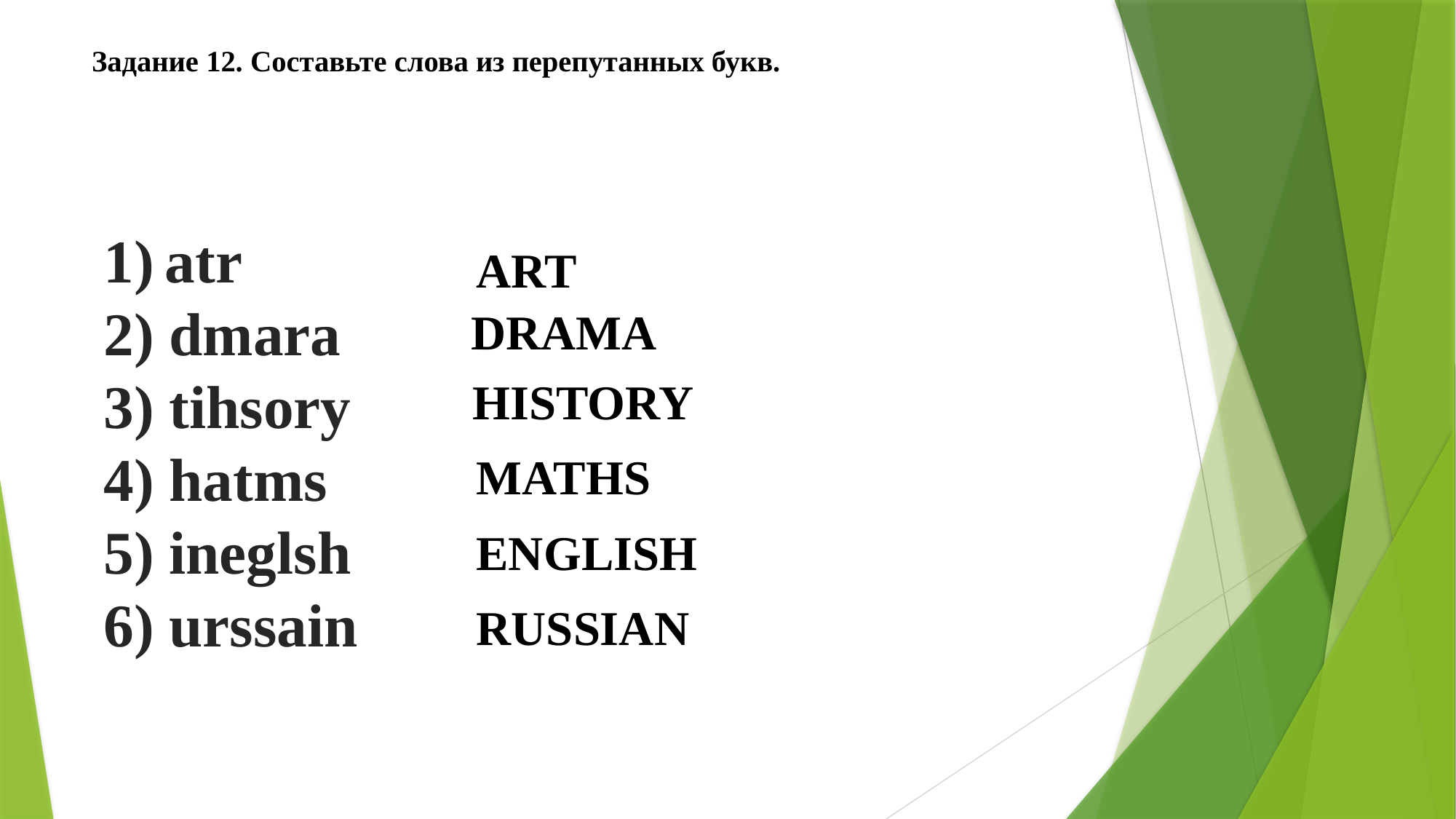

# Задание 12. Составьте слова из перепутанных букв.
atr
2) dmara
3) tihsory
4) hatms
5) ineglsh
6) urssain
ART
DRAMA
HISTORY
MATHS
ENGLISH
RUSSIAN